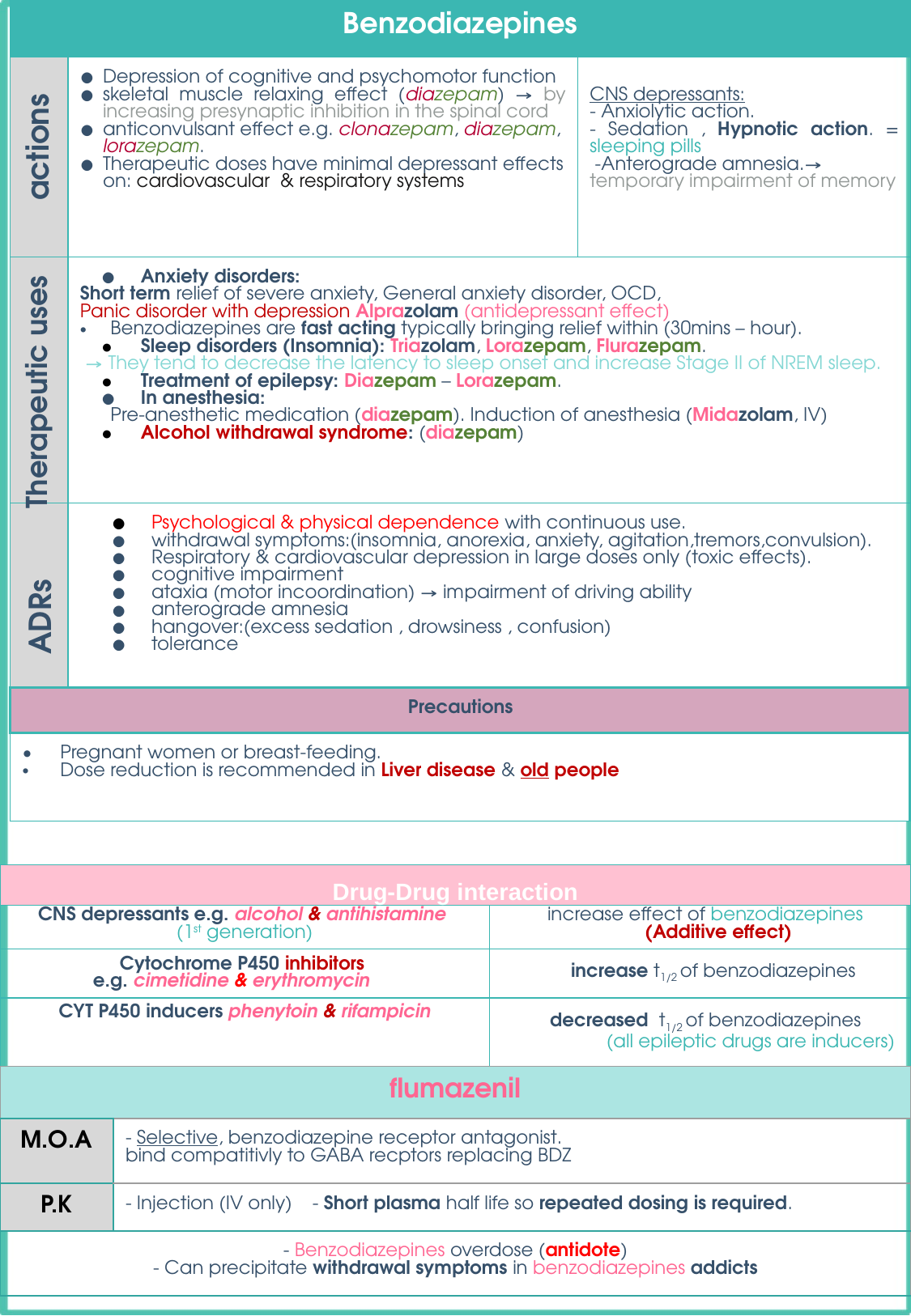

| Benzodiazepines |  |  |
| --- | --- | --- |
|  | Depression of cognitive and psychomotor function skeletal muscle relaxing effect (diazepam) → by increasing presynaptic inhibition in the spinal cord anticonvulsant effect e.g. clonazepam, diazepam, lorazepam. Therapeutic doses have minimal depressant effects on: cardiovascular & respiratory systems | CNS depressants: - Anxiolytic action. - Sedation , Hypnotic action. = sleeping pills -Anterograde amnesia.→ temporary impairment of memory |
|  | Anxiety disorders: Short term relief of severe anxiety, General anxiety disorder, OCD, Panic disorder with depression Alprazolam (antidepressant effect) Benzodiazepines are fast acting typically bringing relief within (30mins – hour). Sleep disorders (Insomnia): Triazolam, Lorazepam, Flurazepam. → They tend to decrease the latency to sleep onset and increase Stage II of NREM sleep. Treatment of epilepsy: Diazepam – Lorazepam. In anesthesia: Pre-anesthetic medication (diazepam). Induction of anesthesia (Midazolam, IV) Alcohol withdrawal syndrome: (diazepam) |  |
|  | Psychological & physical dependence with continuous use. withdrawal symptoms:(insomnia, anorexia, anxiety, agitation,tremors,convulsion). Respiratory & cardiovascular depression in large doses only (toxic effects). cognitive impairment ataxia (motor incoordination) → impairment of driving ability anterograde amnesia hangover:(excess sedation , drowsiness , confusion) tolerance |  |
| Precautions |  |  |
| Pregnant women or breast-feeding. Dose reduction is recommended in Liver disease & old people |  |  |
actions
Therapeutic uses
ADRs
Drug-Drug interaction
| CNS depressants e.g. alcohol & antihistamine (1st generation) | increase effect of benzodiazepines (Additive effect) |
| --- | --- |
| Cytochrome P450 inhibitors e.g. cimetidine & erythromycin | increase t1/2 of benzodiazepines |
| CYT P450 inducers phenytoin & rifampicin | decreased t1/2 of benzodiazepines (all epileptic drugs are inducers) |
| flumazenil |  |
| --- | --- |
| M.O.A | - Selective, benzodiazepine receptor antagonist. bind compatitivly to GABA recptors replacing BDZ |
| P.K | - Injection (IV only) - Short plasma half life so repeated dosing is required. |
| - Benzodiazepines overdose (antidote) - Can precipitate withdrawal symptoms in benzodiazepines addicts |  |